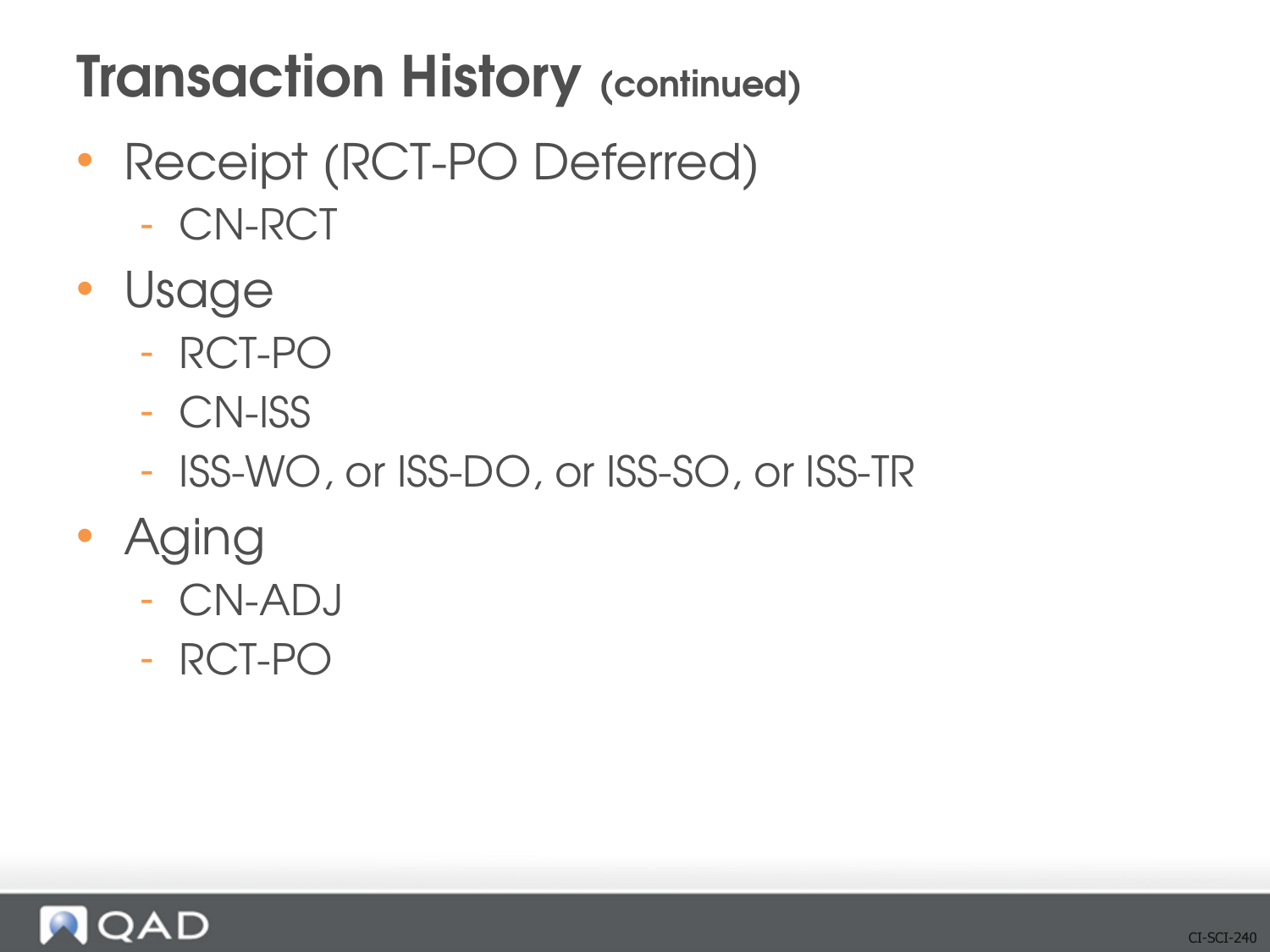

# Transaction History (continued)
Receipt (RCT-PO Deferred)
CN-RCT
Usage
RCT-PO
CN-ISS
ISS-WO, or ISS-DO, or ISS-SO, or ISS-TR
Aging
CN-ADJ
RCT-PO

CI-SCI-240